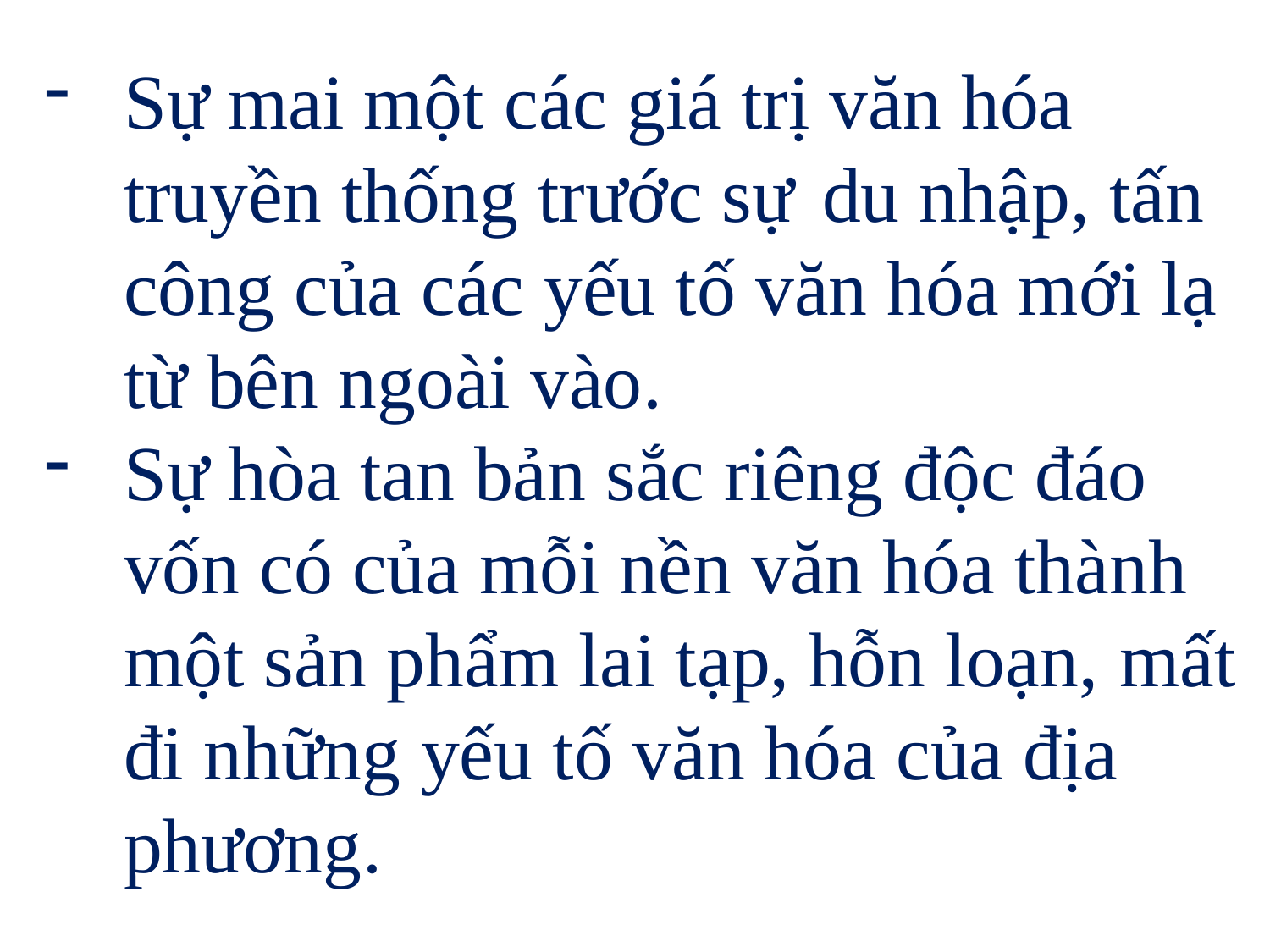

Sự mai một các giá trị văn hóa truyền thống trước sự du nhập, tấn công của các yếu tố văn hóa mới lạ từ bên ngoài vào.
Sự hòa tan bản sắc riêng độc đáo vốn có của mỗi nền văn hóa thành một sản phẩm lai tạp, hỗn loạn, mất đi những yếu tố văn hóa của địa phương.